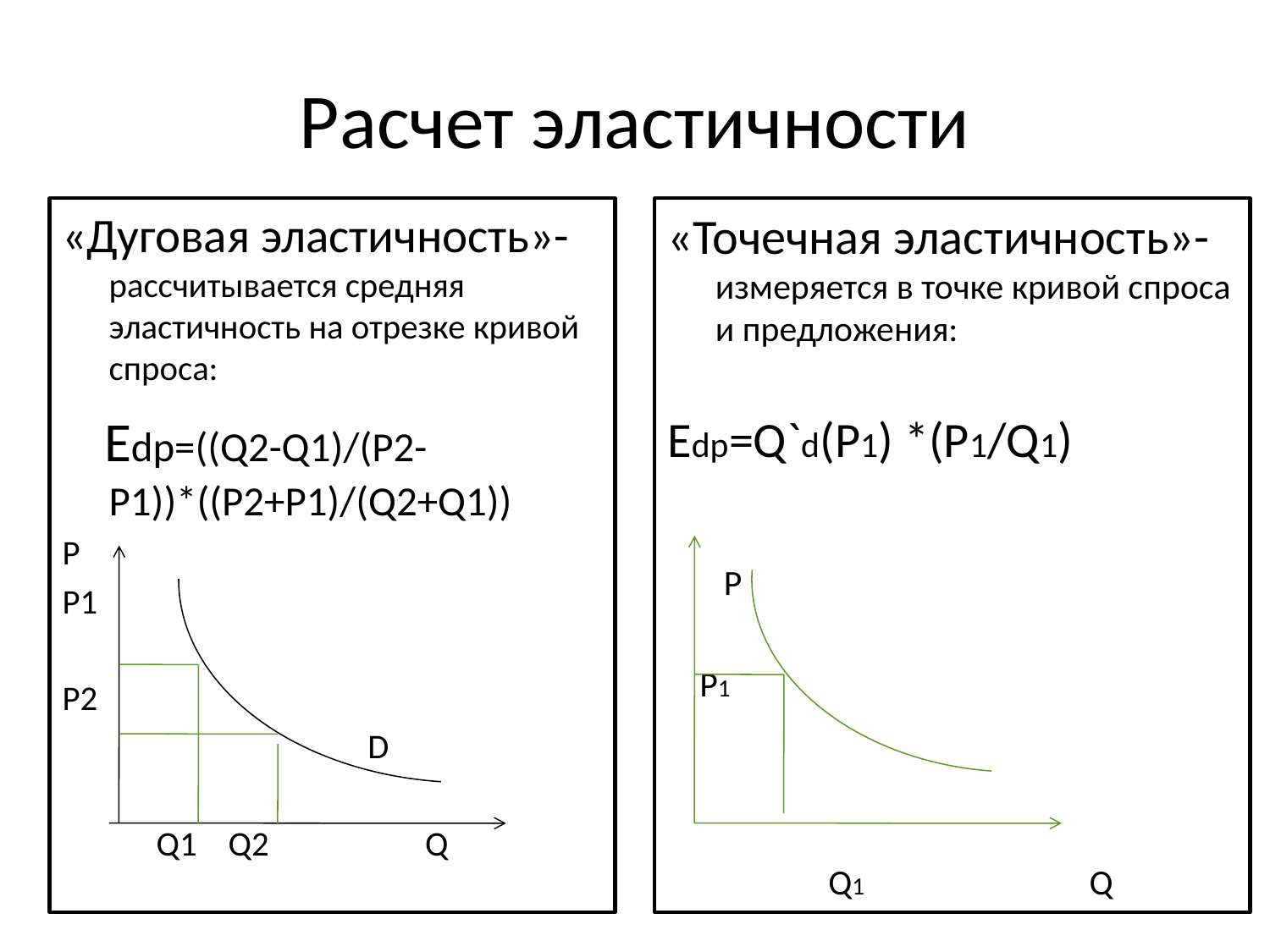

# Расчет эластичности
«Дуговая эластичность»- рассчитывается средняя эластичность на отрезке кривой спроса:
   Edp=((Q2-Q1)/(P2-P1))*((P2+P1)/(Q2+Q1))
P
P1

P2
                                       D

            Q1    Q2                    Q

«Точечная эластичность»- измеряется в точке кривой спроса и предложения:

Edp=Q`d(P1) *(P1/Q1)

     P

    P1

                    Q1                            Q